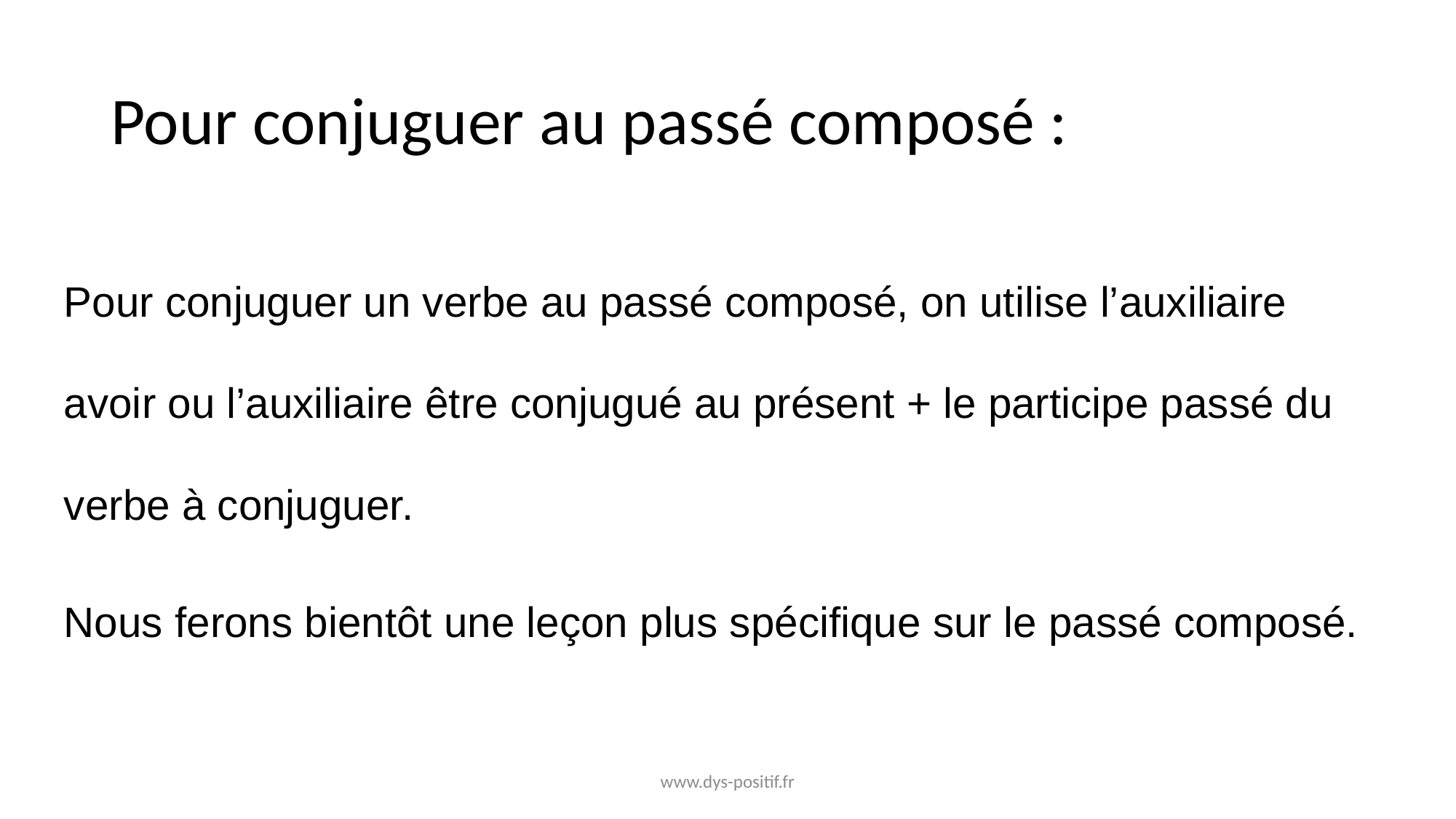

# Pour conjuguer au passé composé :
Pour conjuguer un verbe au passé composé, on utilise l’auxiliaire avoir ou l’auxiliaire être conjugué au présent + le participe passé du verbe à conjuguer.
Nous ferons bientôt une leçon plus spécifique sur le passé composé.
www.dys-positif.fr